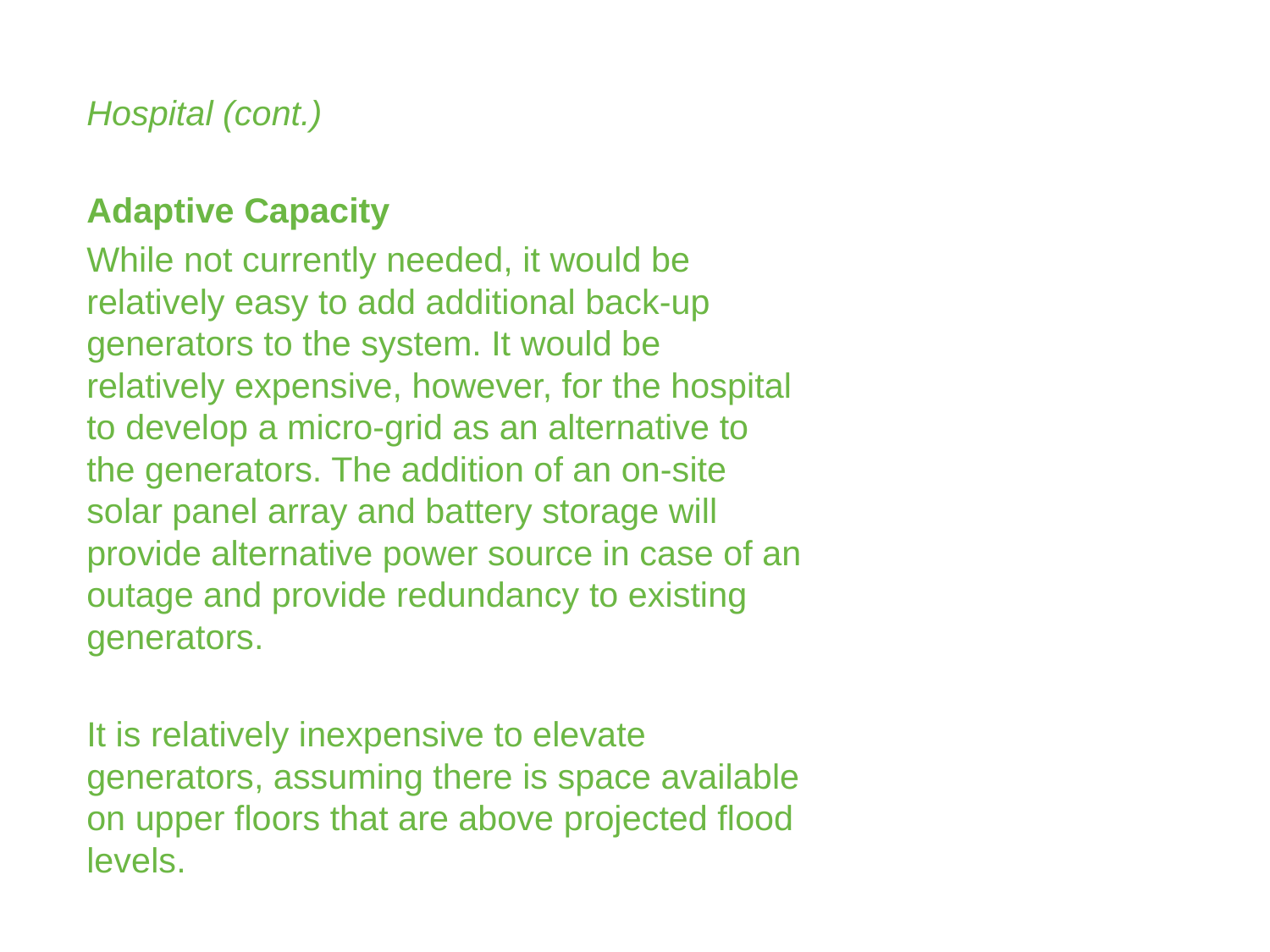

Hospital (cont.)

Adaptive Capacity
While not currently needed, it would be relatively easy to add additional back-up generators to the system. It would be relatively expensive, however, for the hospital to develop a micro-grid as an alternative to the generators. The addition of an on-site solar panel array and battery storage will provide alternative power source in case of an outage and provide redundancy to existing generators.

It is relatively inexpensive to elevate generators, assuming there is space available on upper floors that are above projected flood levels.